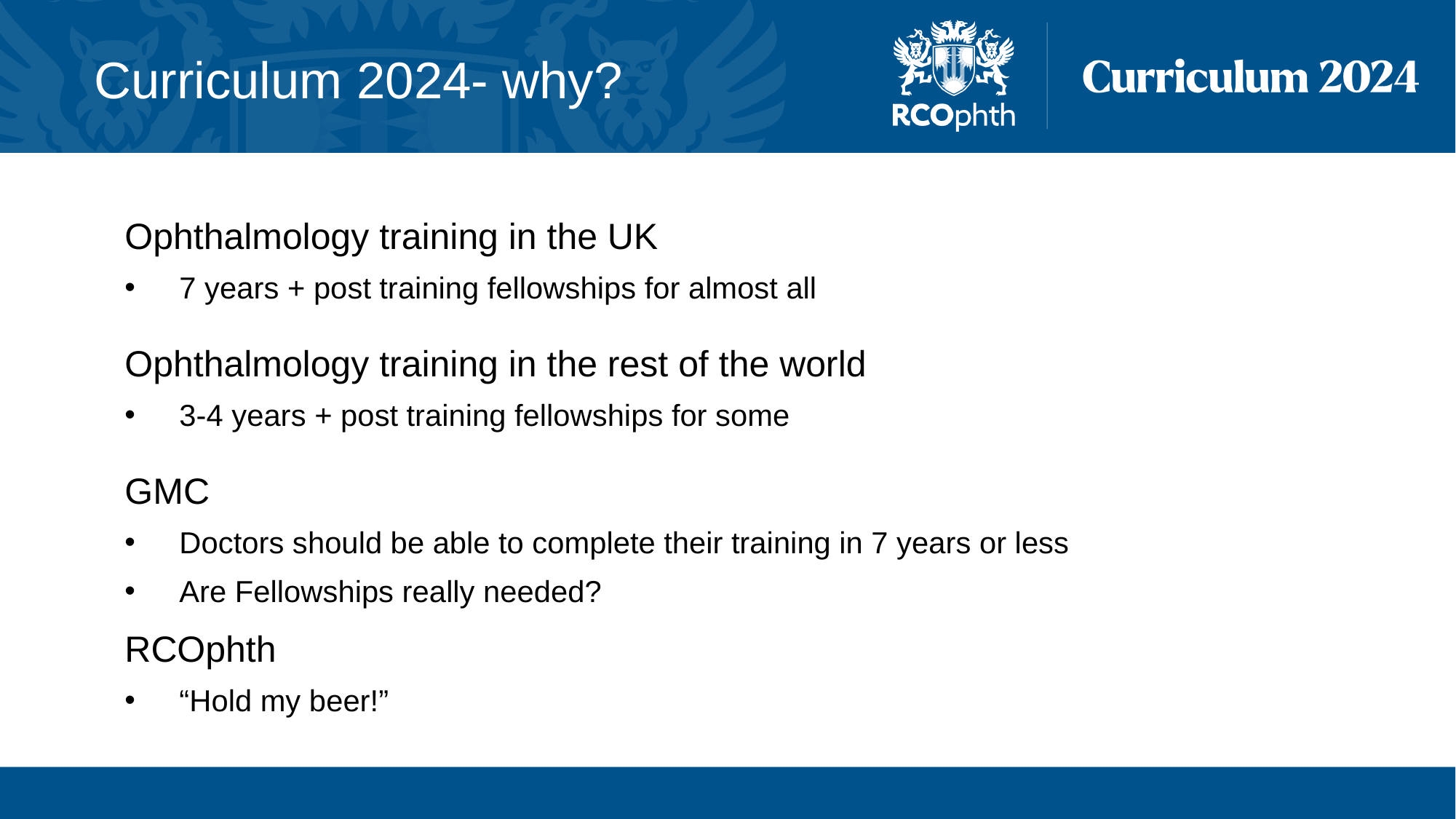

# Curriculum 2024- why?
Ophthalmology training in the UK
7 years + post training fellowships for almost all
Ophthalmology training in the rest of the world
3-4 years + post training fellowships for some
GMC
Doctors should be able to complete their training in 7 years or less
Are Fellowships really needed?
RCOphth
“Hold my beer!”